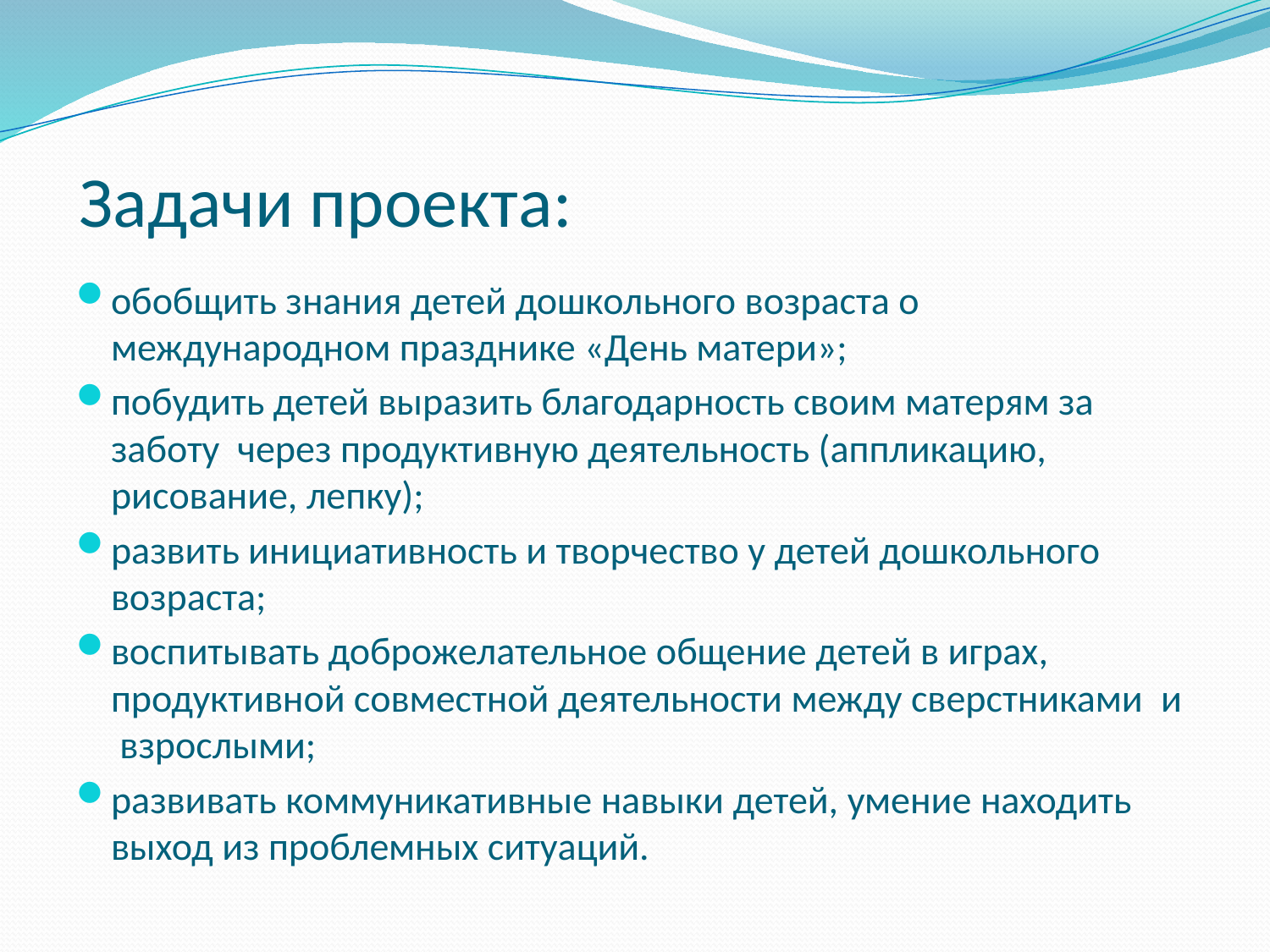

# Задачи проекта:
обобщить знания детей дошкольного возраста о международном празднике «День матери»;
побудить детей выразить благодарность своим матерям за заботу  через продуктивную деятельность (аппликацию, рисование, лепку);
развить инициативность и творчество у детей дошкольного возраста;
воспитывать доброжелательное общение детей в играх, продуктивной совместной деятельности между сверстниками  и  взрослыми;
развивать коммуникативные навыки детей, умение находить выход из проблемных ситуаций.